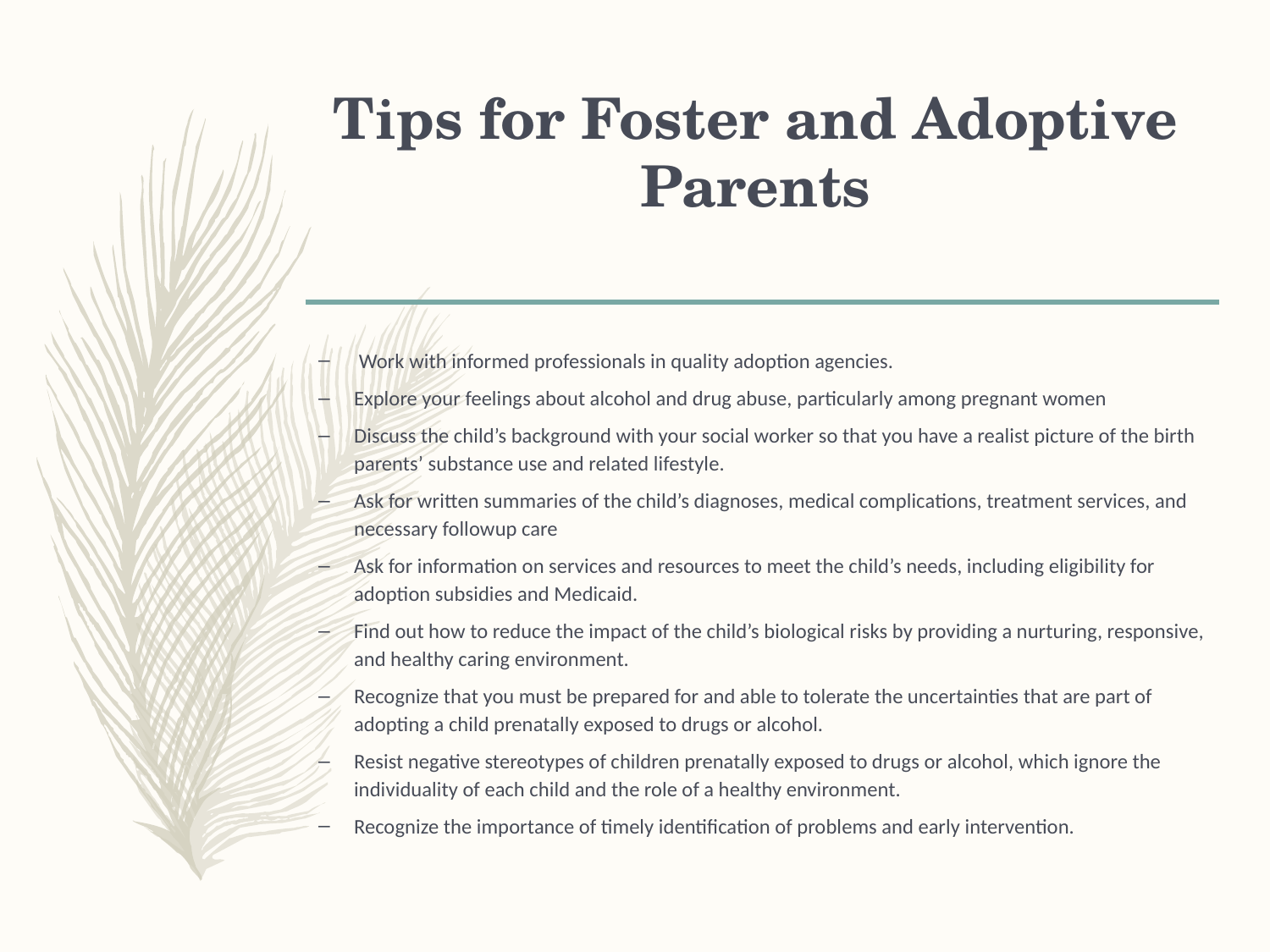

# Tips for Foster and Adoptive Parents
 Work with informed professionals in quality adoption agencies.
Explore your feelings about alcohol and drug abuse, particularly among pregnant women
Discuss the child’s background with your social worker so that you have a realist picture of the birth parents’ substance use and related lifestyle.
Ask for written summaries of the child’s diagnoses, medical complications, treatment services, and necessary followup care
Ask for information on services and resources to meet the child’s needs, including eligibility for adoption subsidies and Medicaid.
Find out how to reduce the impact of the child’s biological risks by providing a nurturing, responsive, and healthy caring environment.
Recognize that you must be prepared for and able to tolerate the uncertainties that are part of adopting a child prenatally exposed to drugs or alcohol.
Resist negative stereotypes of children prenatally exposed to drugs or alcohol, which ignore the individuality of each child and the role of a healthy environment.
Recognize the importance of timely identification of problems and early intervention.